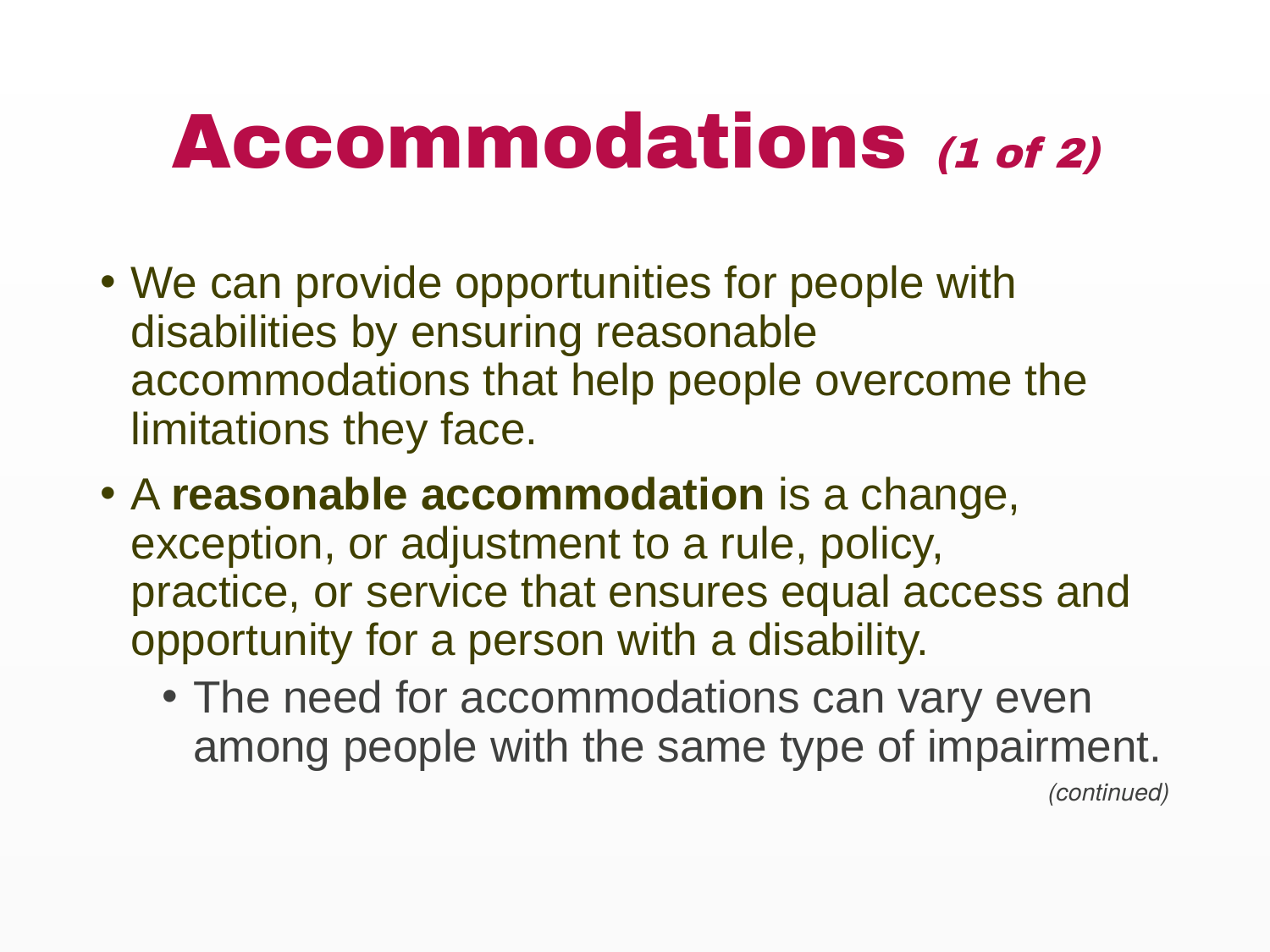

# Accommodations (1 of 2)
We can provide opportunities for people with disabilities by ensuring reasonable accommodations that help people overcome the limitations they face.
A reasonable accommodation is a change, exception, or adjustment to a rule, policy, practice, or service that ensures equal access and opportunity for a person with a disability.
The need for accommodations can vary even among people with the same type of impairment.
(continued)